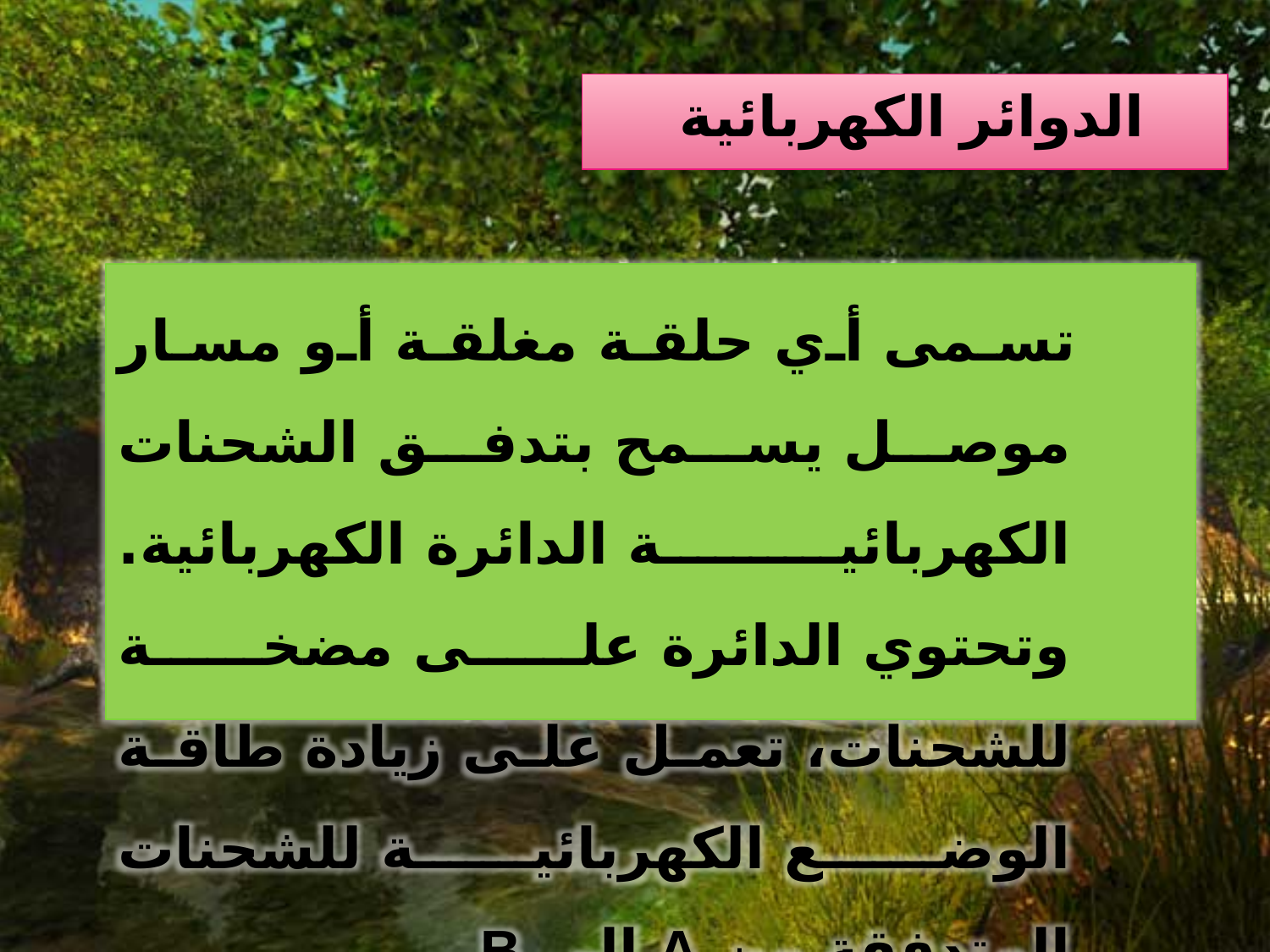

# الدوائر الكهربائية
     تسمى أي حلقة مغلقة أو مسار موصل يسمح بتدفق الشحنات الكهربائية الدائرة الكهربائية. وتحتوي الدائرة على مضخة للشحنات، تعمل على زيادة طاقة الوضع الكهربائية للشحنات المتدفقة من A إلى B  .
.